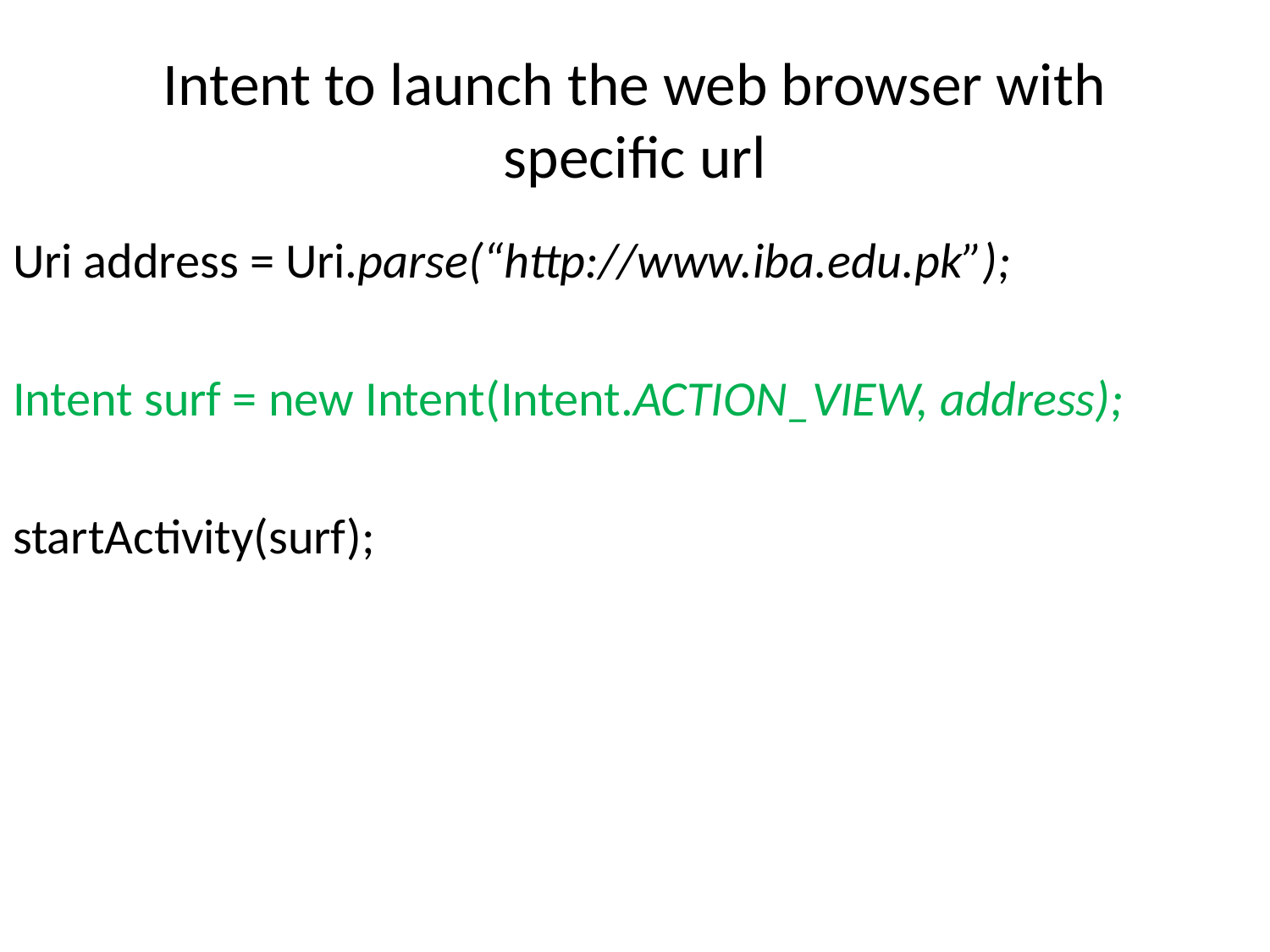

# Intent to launch the web browser with specific url
Uri address = Uri.parse(“http://www.iba.edu.pk”);

Intent surf = new Intent(Intent.ACTION_VIEW, address);

startActivity(surf);